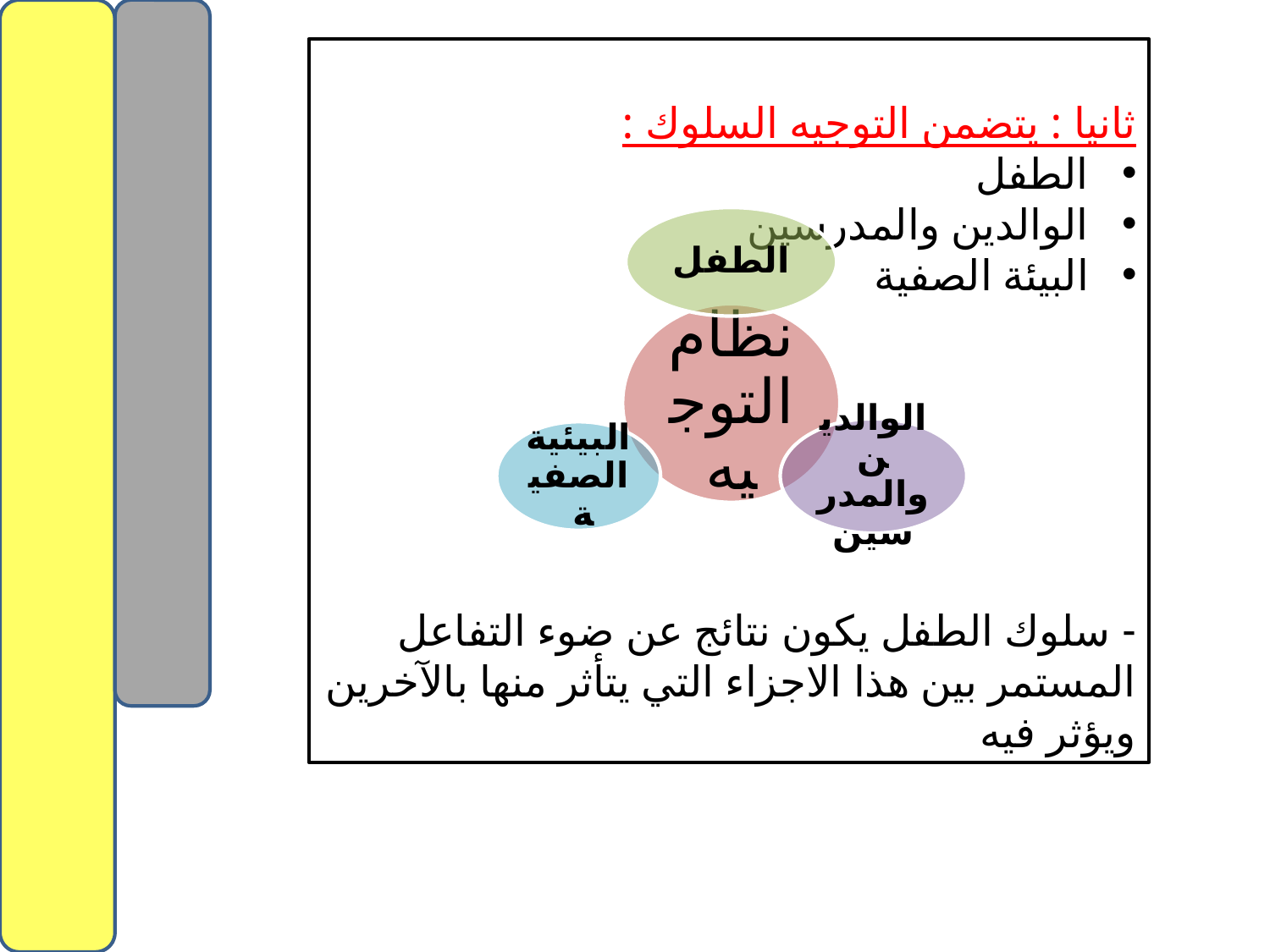

ثانيا : يتضمن التوجيه السلوك :
الطفل
الوالدين والمدرسين
البيئة الصفية

- سلوك الطفل يكون نتائج عن ضوء التفاعل المستمر بين هذا الاجزاء التي يتأثر منها بالآخرين ويؤثر فيه
نظام التوجيه
الطفل
الوالدين والمدرسين
البيئية الصفية